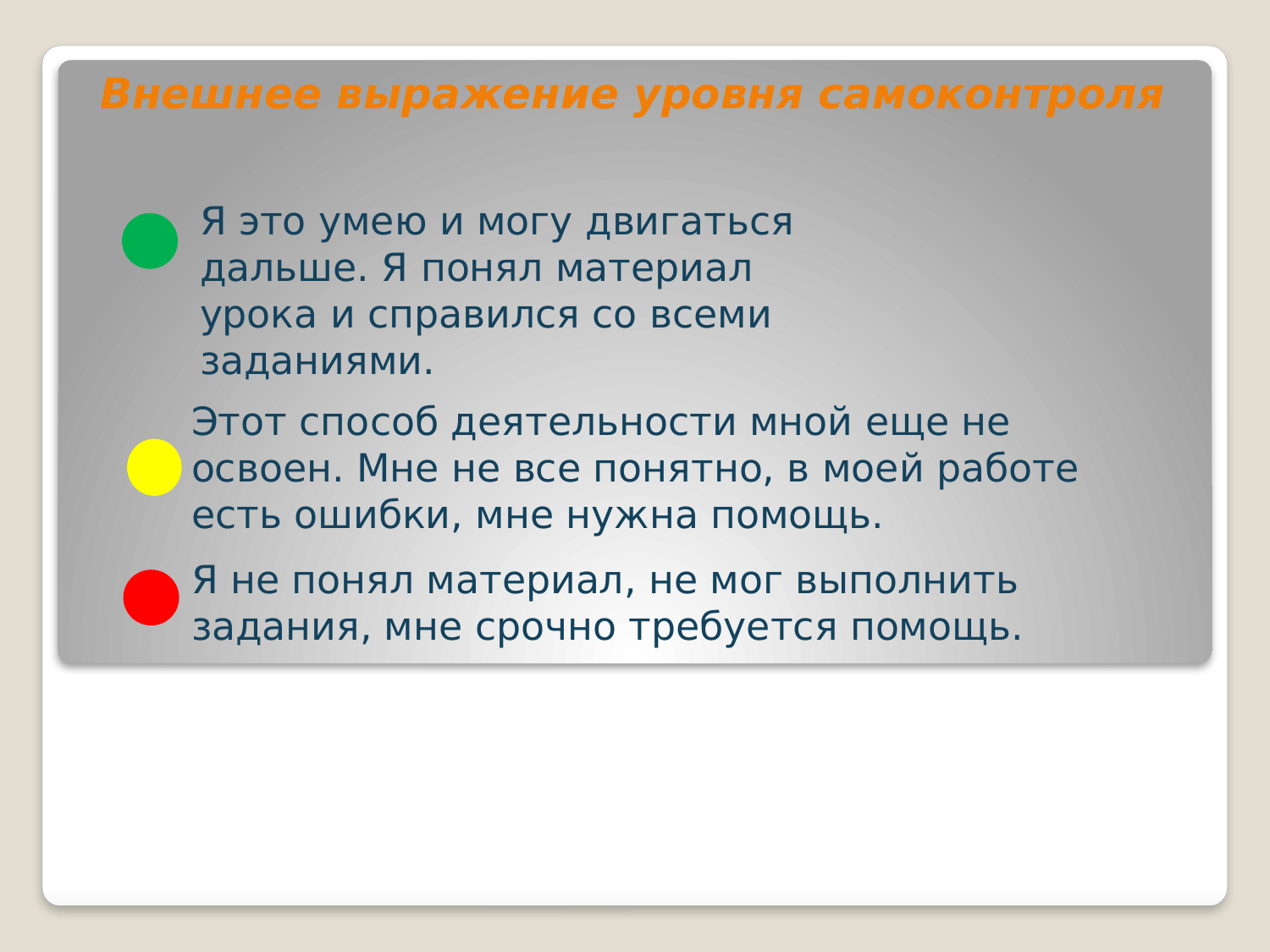

Внешнее выражение уровня самоконтроля

Я это умею и могу двигаться дальше. Я понял материал урока и справился со всеми заданиями.

Этот способ деятельности мной еще не освоен. Мне не все понятно, в моей работе есть ошибки, мне нужна помощь.

Я не понял материал, не мог выполнить задания, мне срочно требуется помощь.